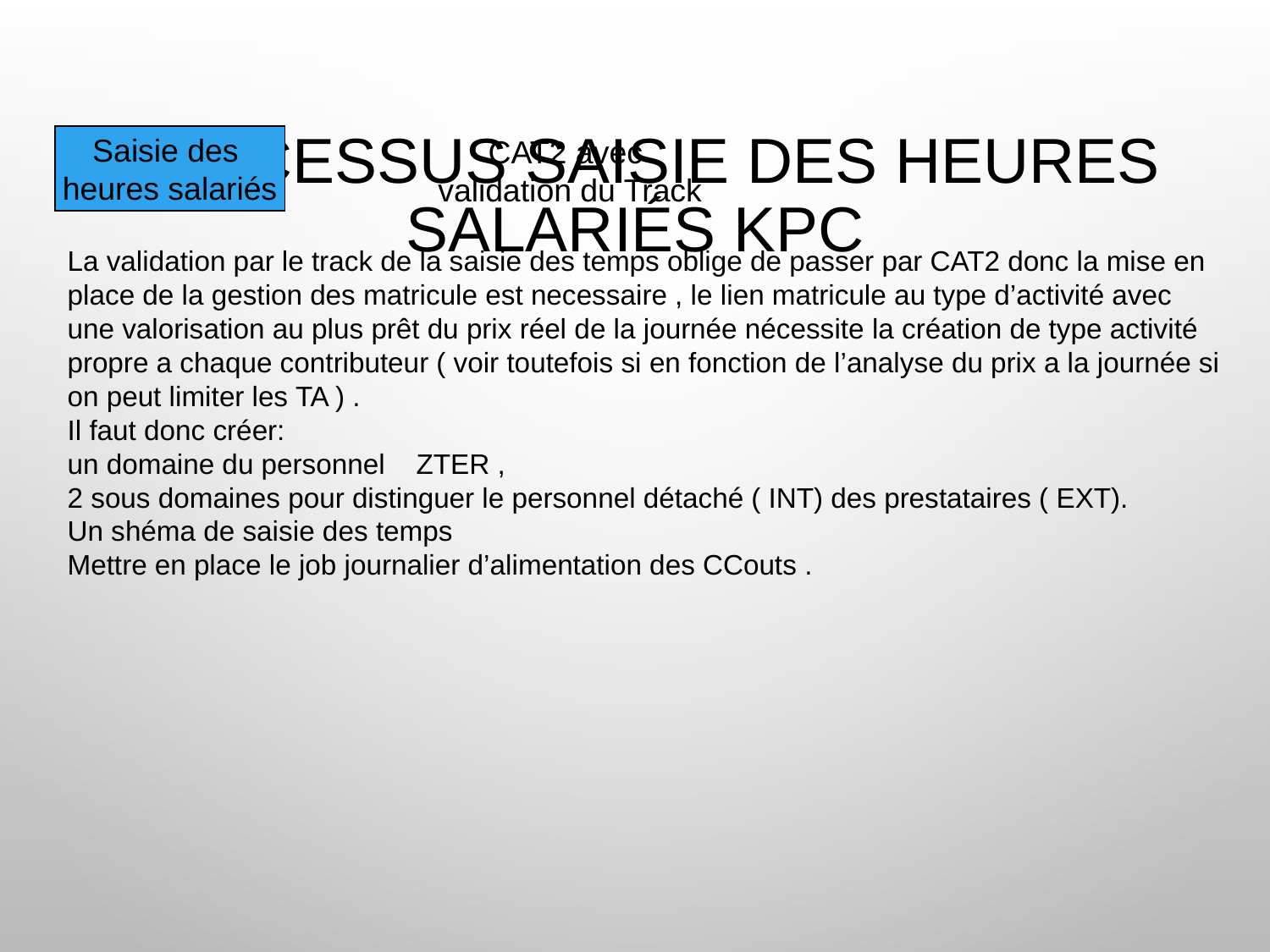

# Processus Saisie des heures salariés KPC
Saisie des
heures salariés
CAT2 avec
validation du Track

La validation par le track de la saisie des temps oblige de passer par CAT2 donc la mise en place de la gestion des matricule est necessaire , le lien matricule au type d’activité avec une valorisation au plus prêt du prix réel de la journée nécessite la création de type activité propre a chaque contributeur ( voir toutefois si en fonction de l’analyse du prix a la journée si on peut limiter les TA ) .
Il faut donc créer:
un domaine du personnel    ZTER ,
2 sous domaines pour distinguer le personnel détaché ( INT) des prestataires ( EXT).
Un shéma de saisie des temps
Mettre en place le job journalier d’alimentation des CCouts .